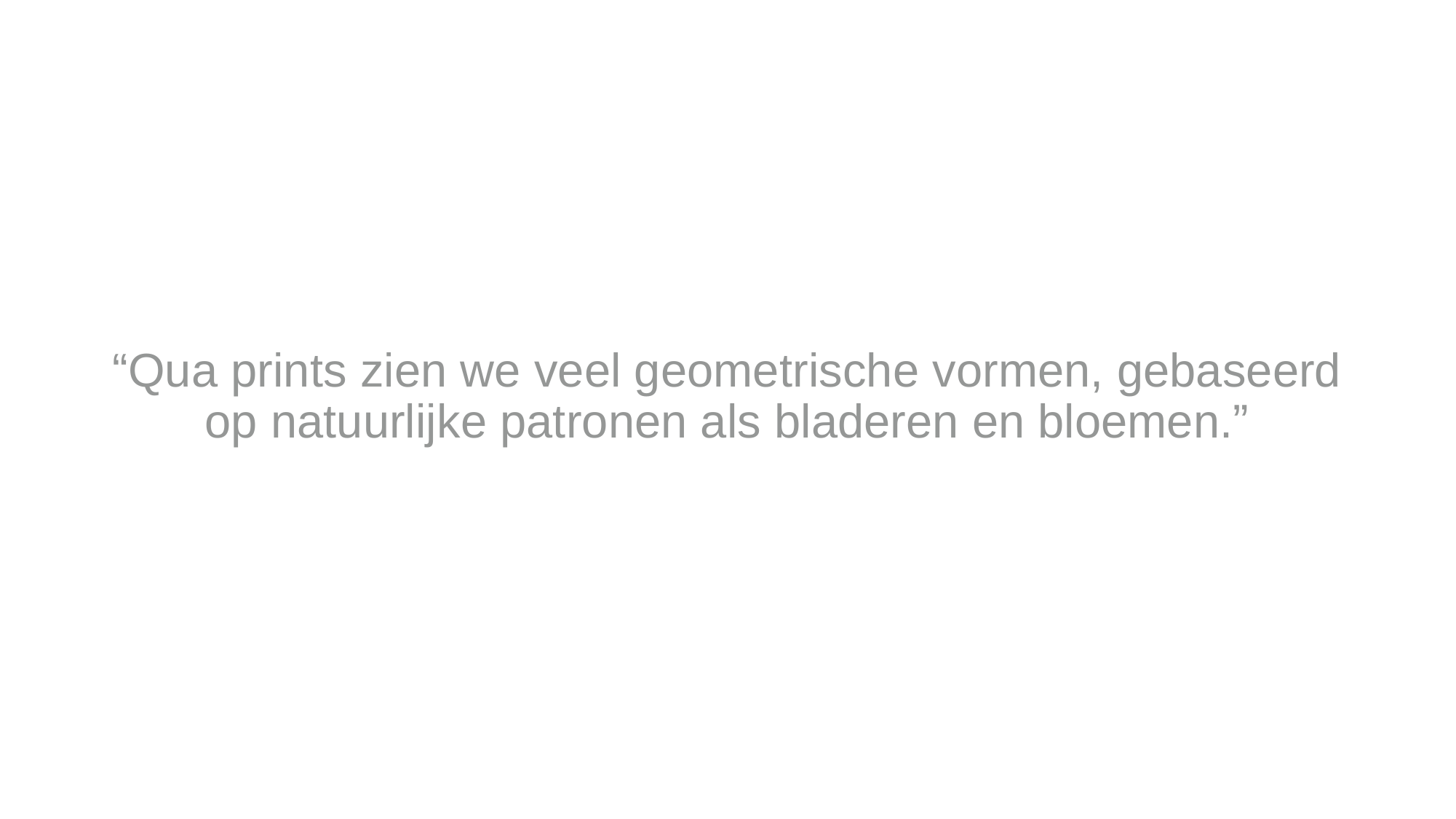

# “Qua prints zien we veel geometrische vormen, gebaseerd op natuurlijke patronen als bladeren en bloemen.”